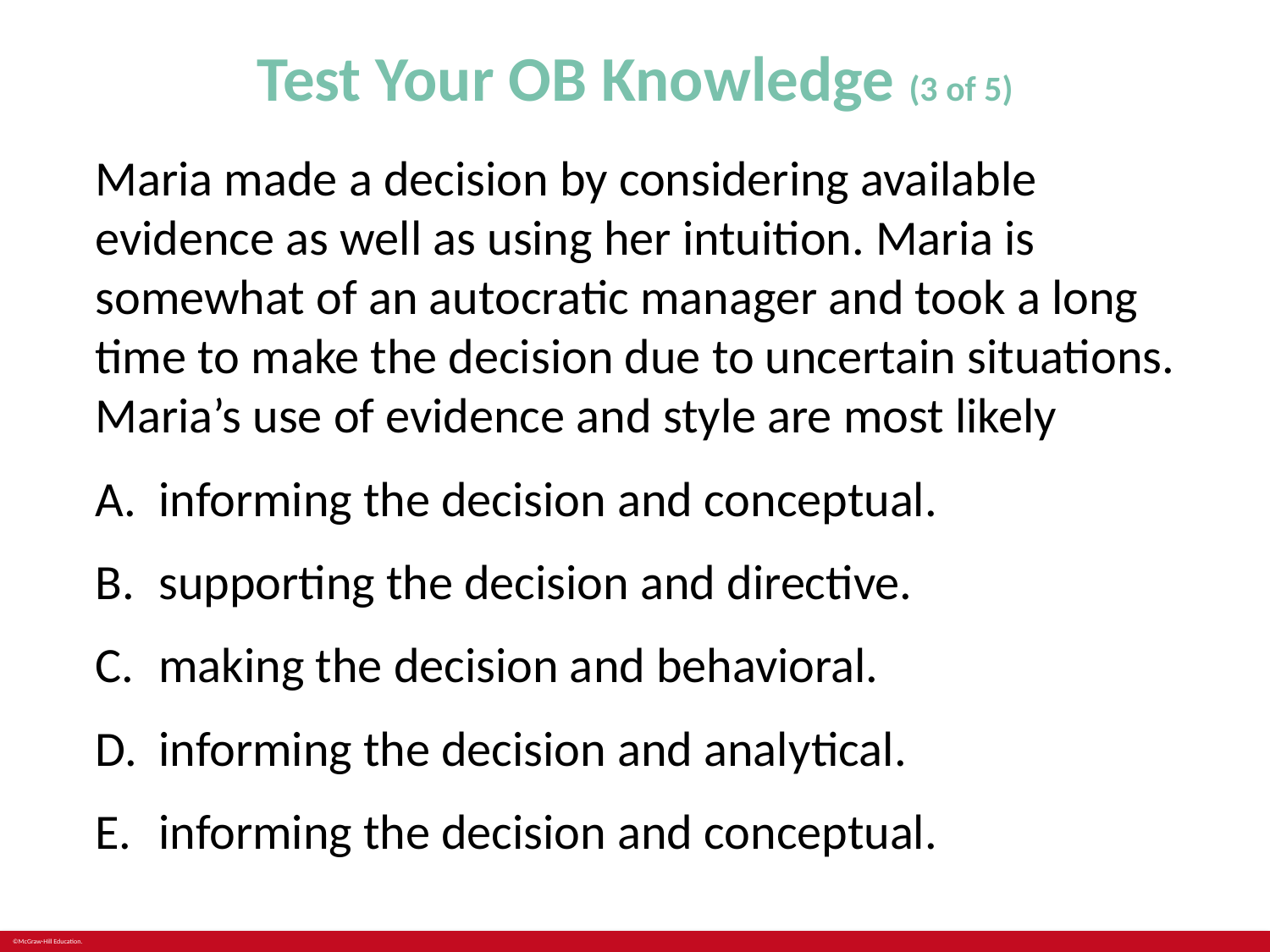

# Test Your OB Knowledge (3 of 5)
Maria made a decision by considering available evidence as well as using her intuition. Maria is somewhat of an autocratic manager and took a long time to make the decision due to uncertain situations.  Maria’s use of evidence and style are most likely
informing the decision and conceptual.
supporting the decision and directive.
making the decision and behavioral.
informing the decision and analytical.
informing the decision and conceptual.